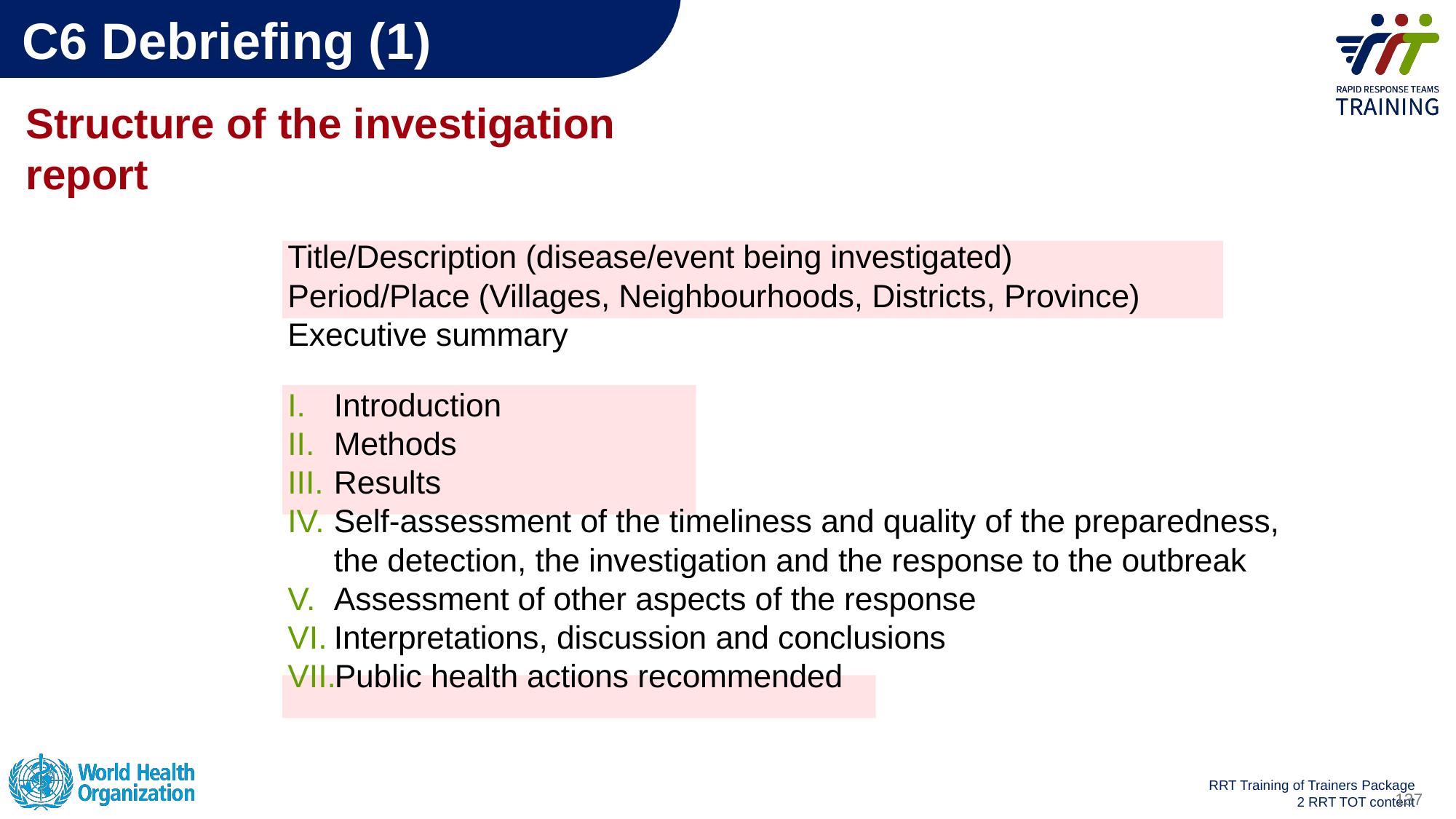

C6 Debriefing (1)
Structure of the investigation report

Title/Description (disease/event being investigated)
Period/Place (Villages, Neighbourhoods, Districts, Province)
Executive summary

Introduction
Methods
Results
Self-assessment of the timeliness and quality of the preparedness, the detection, the investigation and the response to the outbreak
Assessment of other aspects of the response
Interpretations, discussion and conclusions
Public health actions recommended